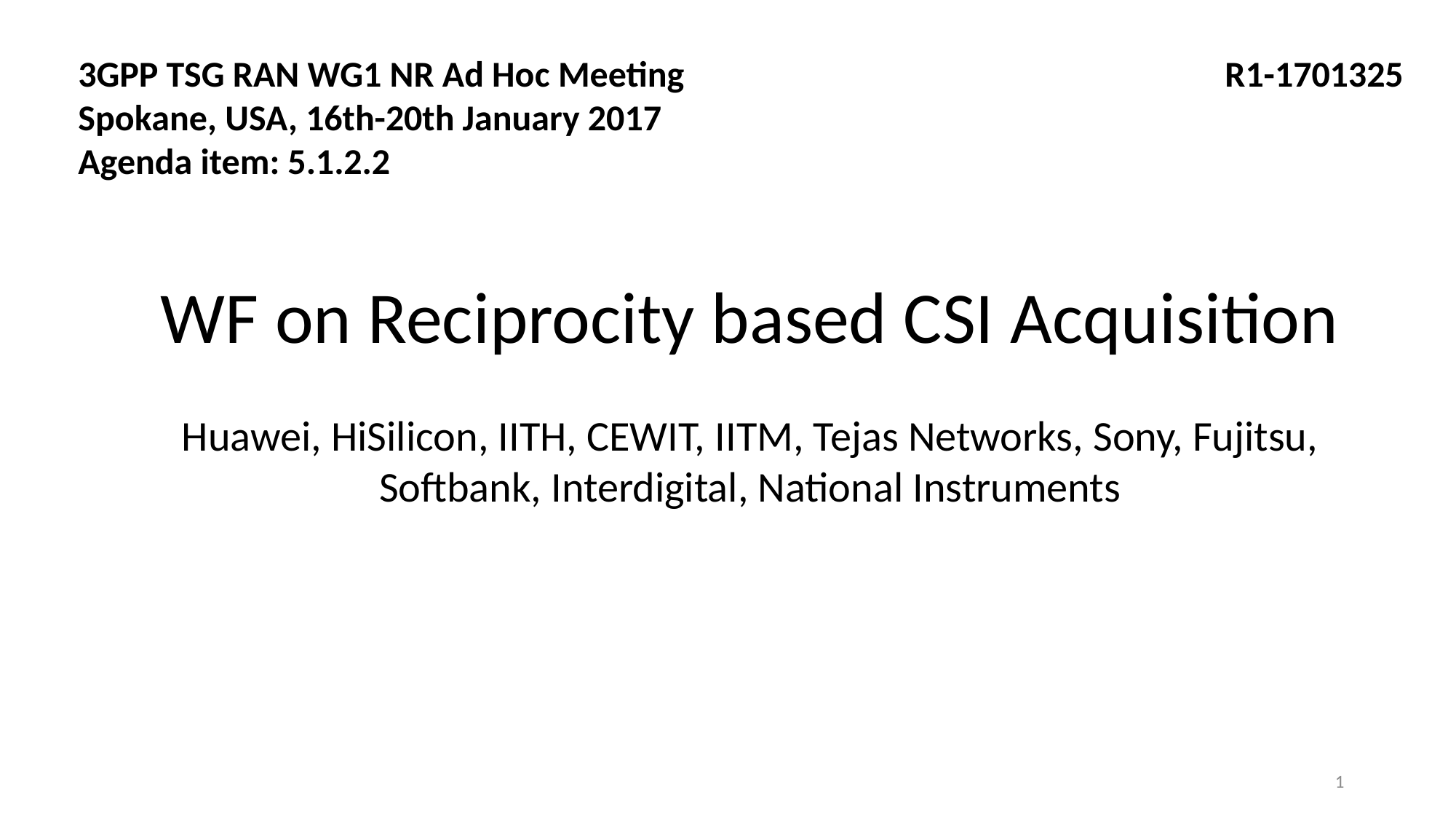

3GPP TSG RAN WG1 NR Ad Hoc Meeting                                                                  R1-1701325
Spokane, USA, 16th-20th January 2017
Agenda item: 5.1.2.2
WF on Reciprocity based CSI Acquisition

Huawei, HiSilicon, IITH, CEWIT, IITM, Tejas Networks, Sony, Fujitsu, Softbank, Interdigital, National Instruments

1